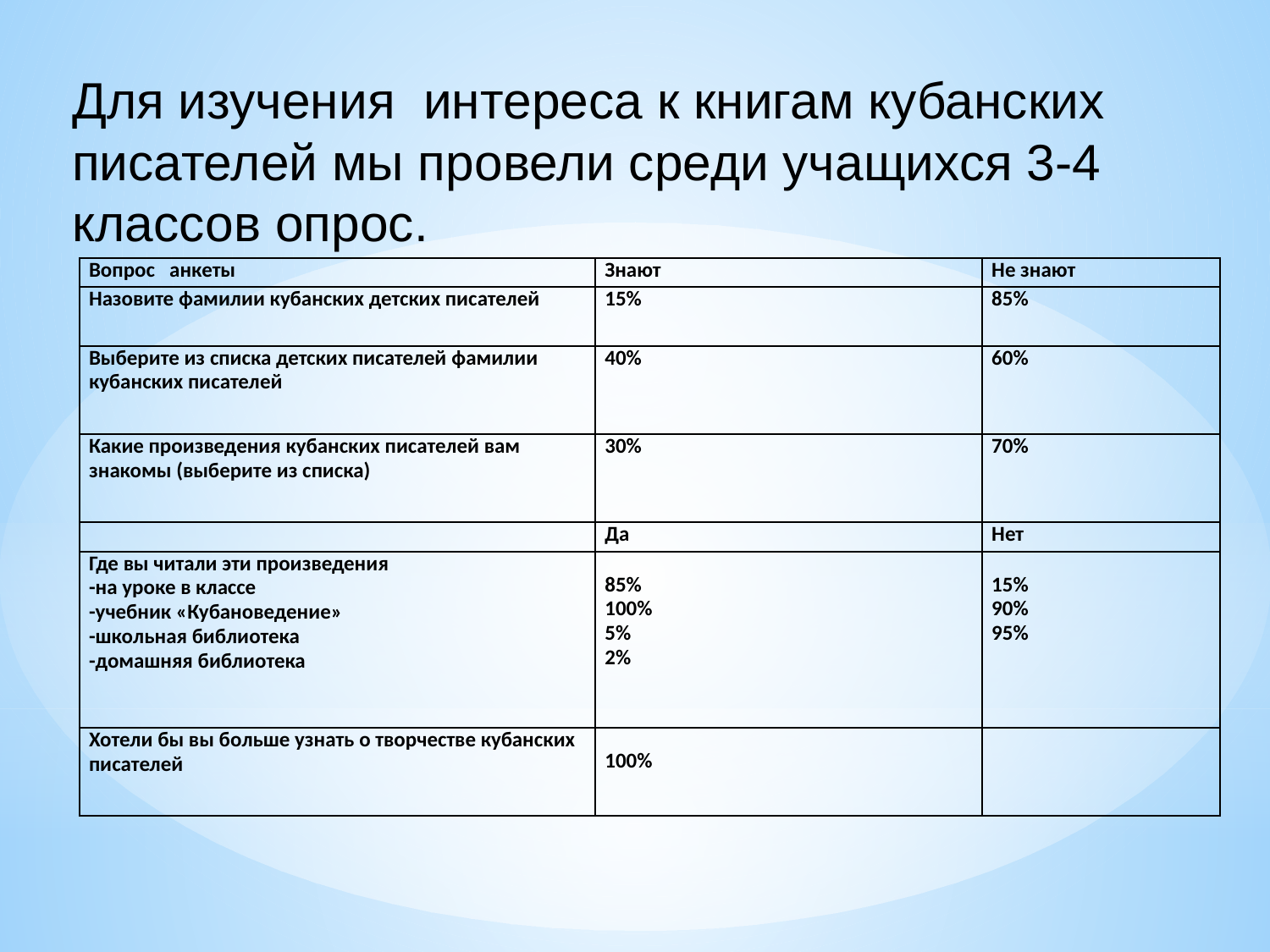

Для изучения  интереса к книгам кубанских писателей мы провели среди учащихся 3-4 классов опрос.

| Вопрос анкеты | Знают | Не знают |
| --- | --- | --- |
| Назовите фамилии кубанских детских писателей | 15% | 85% |
| Выберите из списка детских писателей фамилии кубанских писателей | 40% | 60% |
| Какие произведения кубанских писателей вам знакомы (выберите из списка) | 30% | 70% |
|  | Да | Нет |
| Где вы читали эти произведения -на уроке в классе -учебник «Кубановедение» -школьная библиотека -домашняя библиотека | 85% 100% 5% 2% | 15% 90% 95% |
| Хотели бы вы больше узнать о творчестве кубанских писателей | 100% |  |